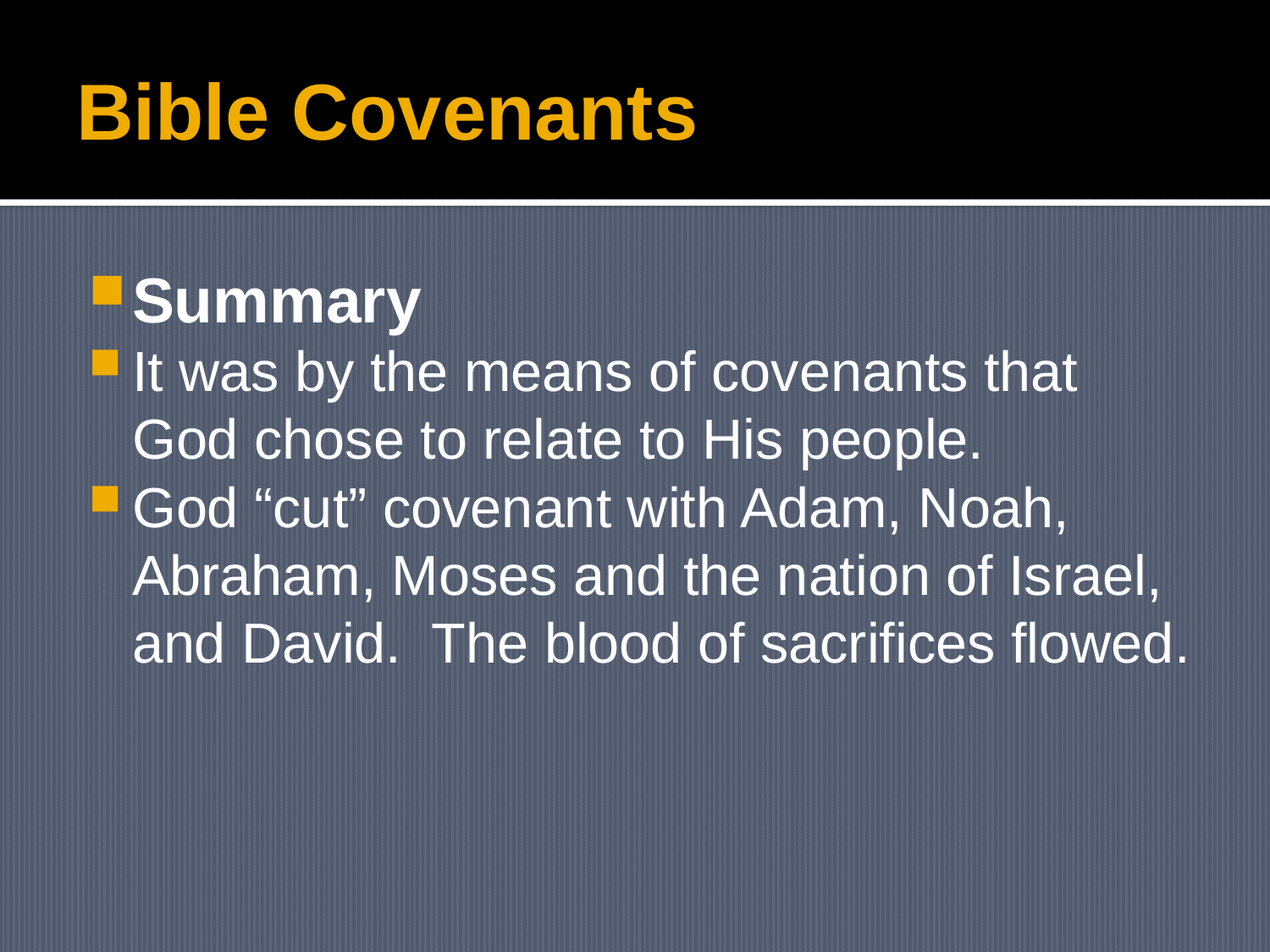

# Bible Covenants
Summary
It was by the means of covenants that God chose to relate to His people.
God “cut” covenant with Adam, Noah, Abraham, Moses and the nation of Israel, and David.  The blood of sacrifices flowed.